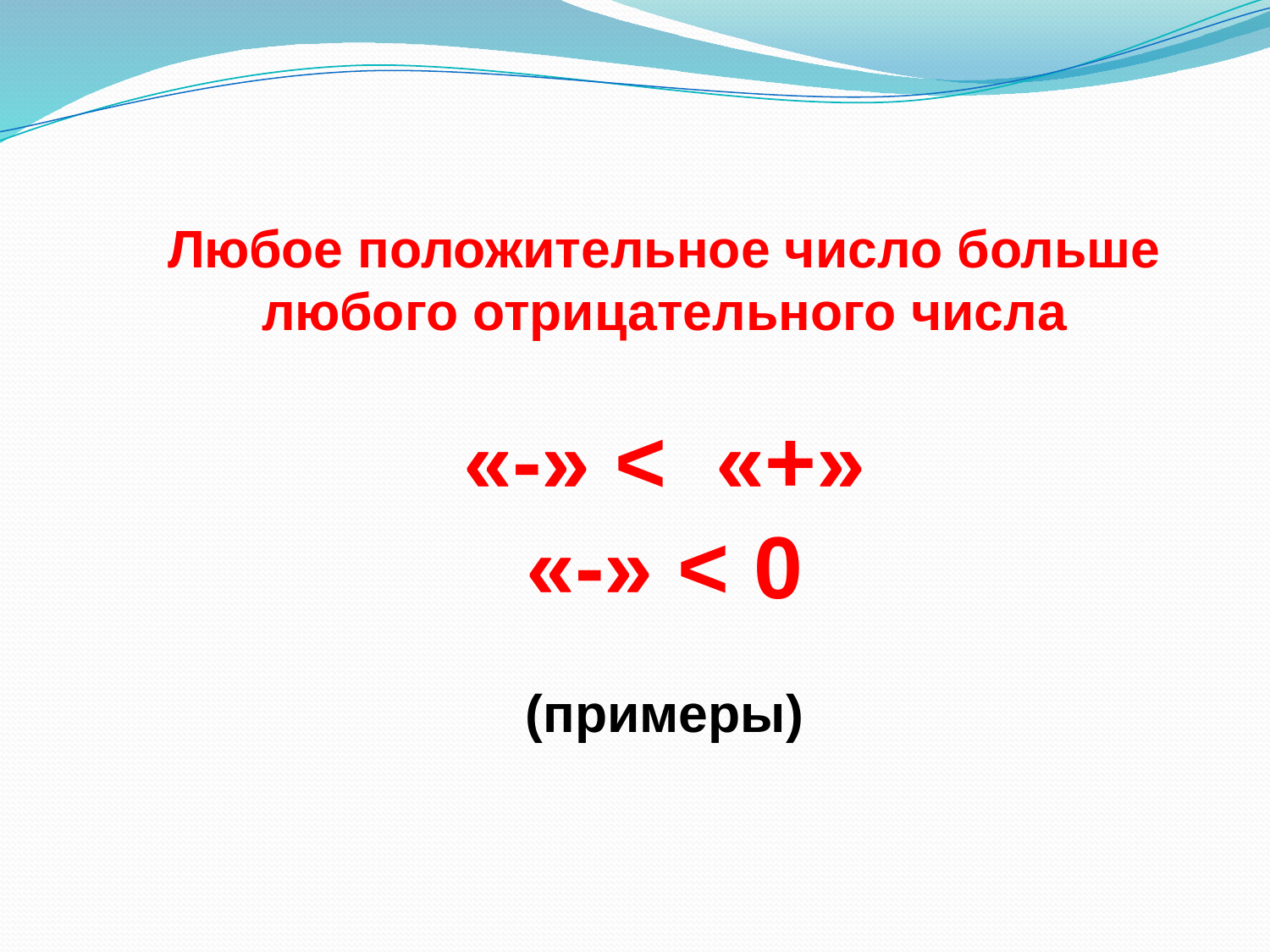

Любое положительное число больше любого отрицательного числа

«-» <  «+»
«-» < 0

(примеры)